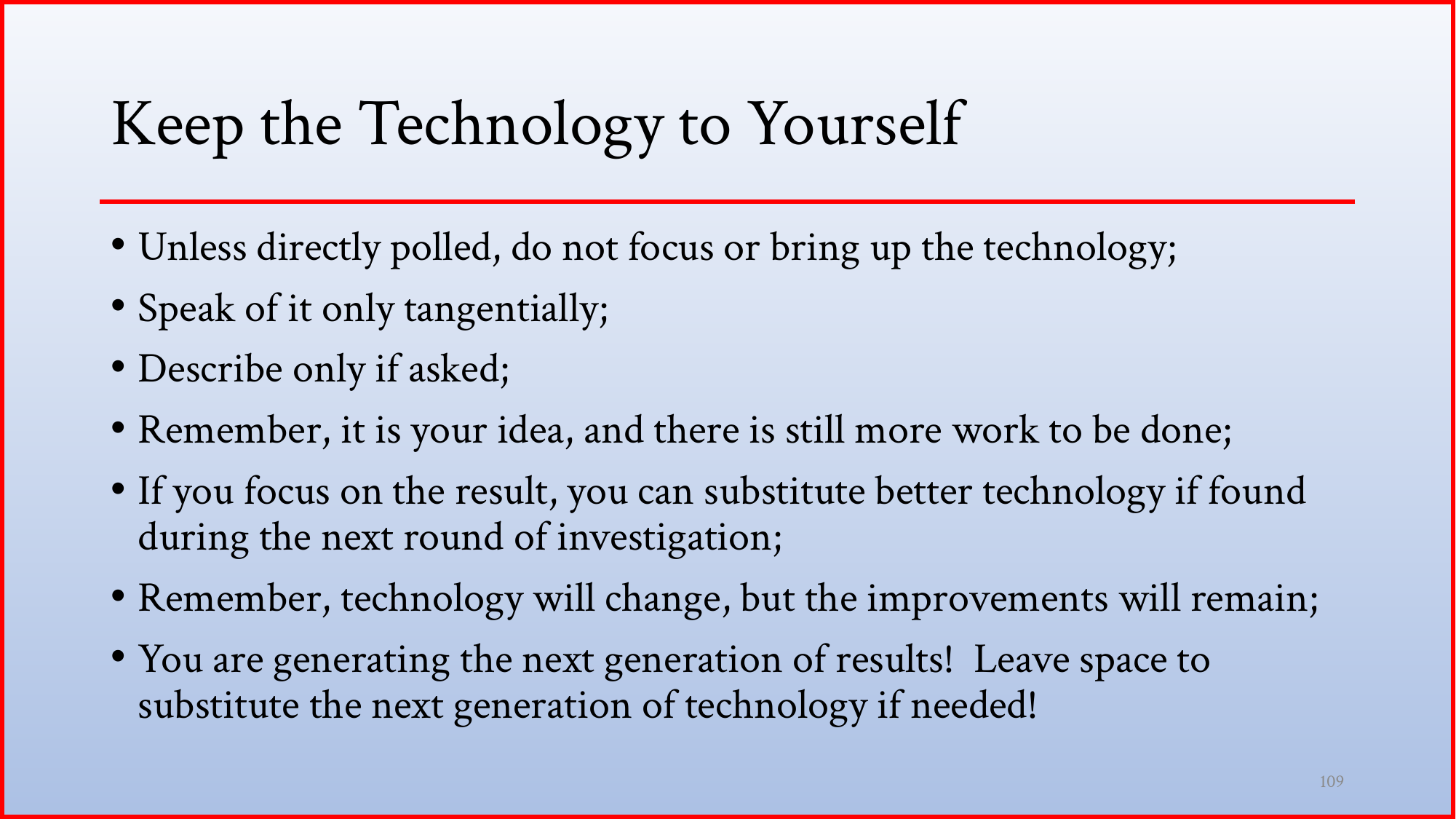

# Keep the Technology to Yourself
Unless directly polled, do not focus or bring up the technology;
Speak of it only tangentially;
Describe only if asked;
Remember, it is your idea, and there is still more work to be done;
If you focus on the result, you can substitute better technology if found during the next round of investigation;
Remember, technology will change, but the improvements will remain;
You are generating the next generation of results!  Leave space to substitute the next generation of technology if needed!

109